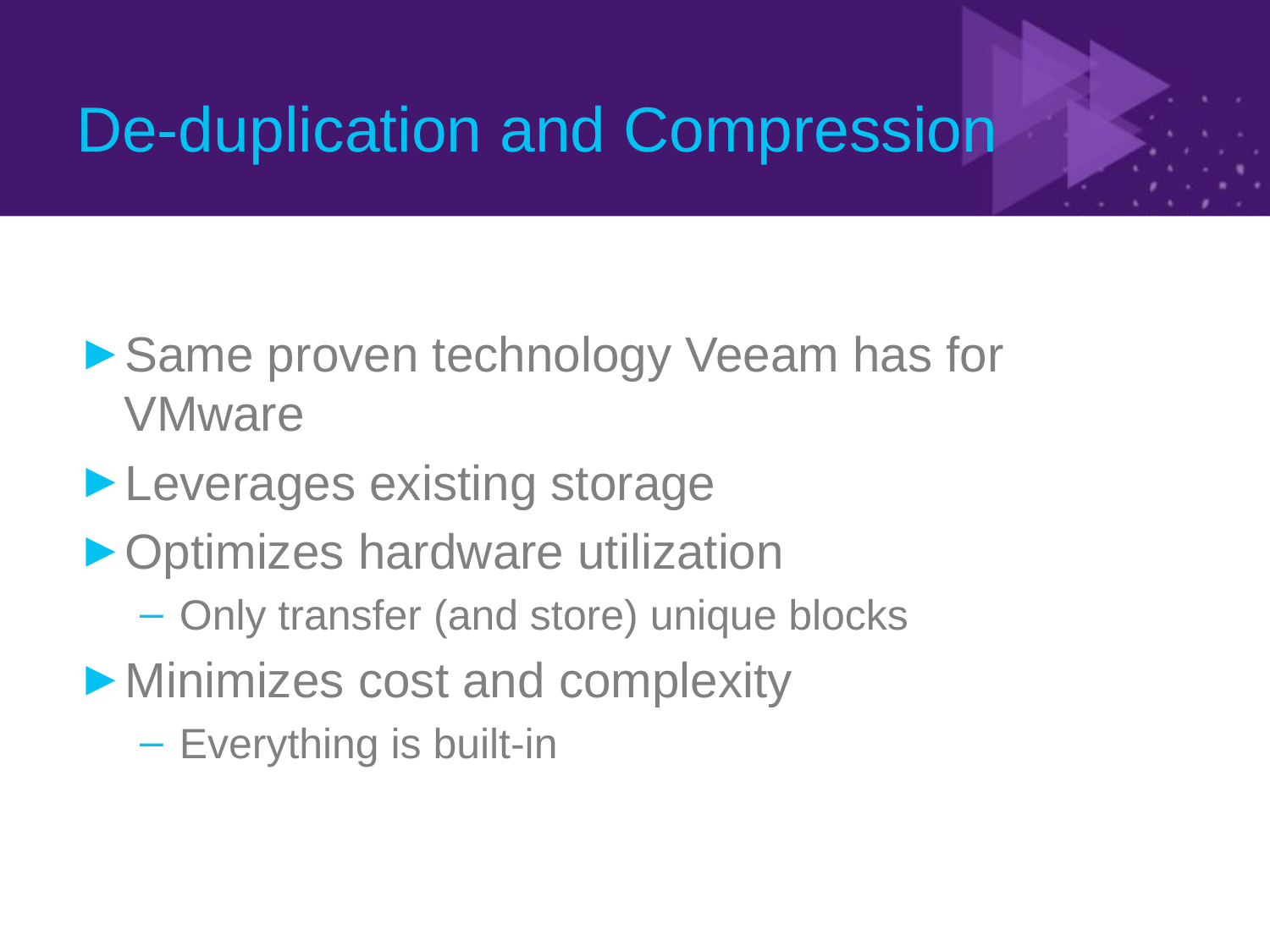

# De-duplication and Compression
Same proven technology Veeam has for VMware
Leverages existing storage
Optimizes hardware utilization
Only transfer (and store) unique blocks
Minimizes cost and complexity
Everything is built-in